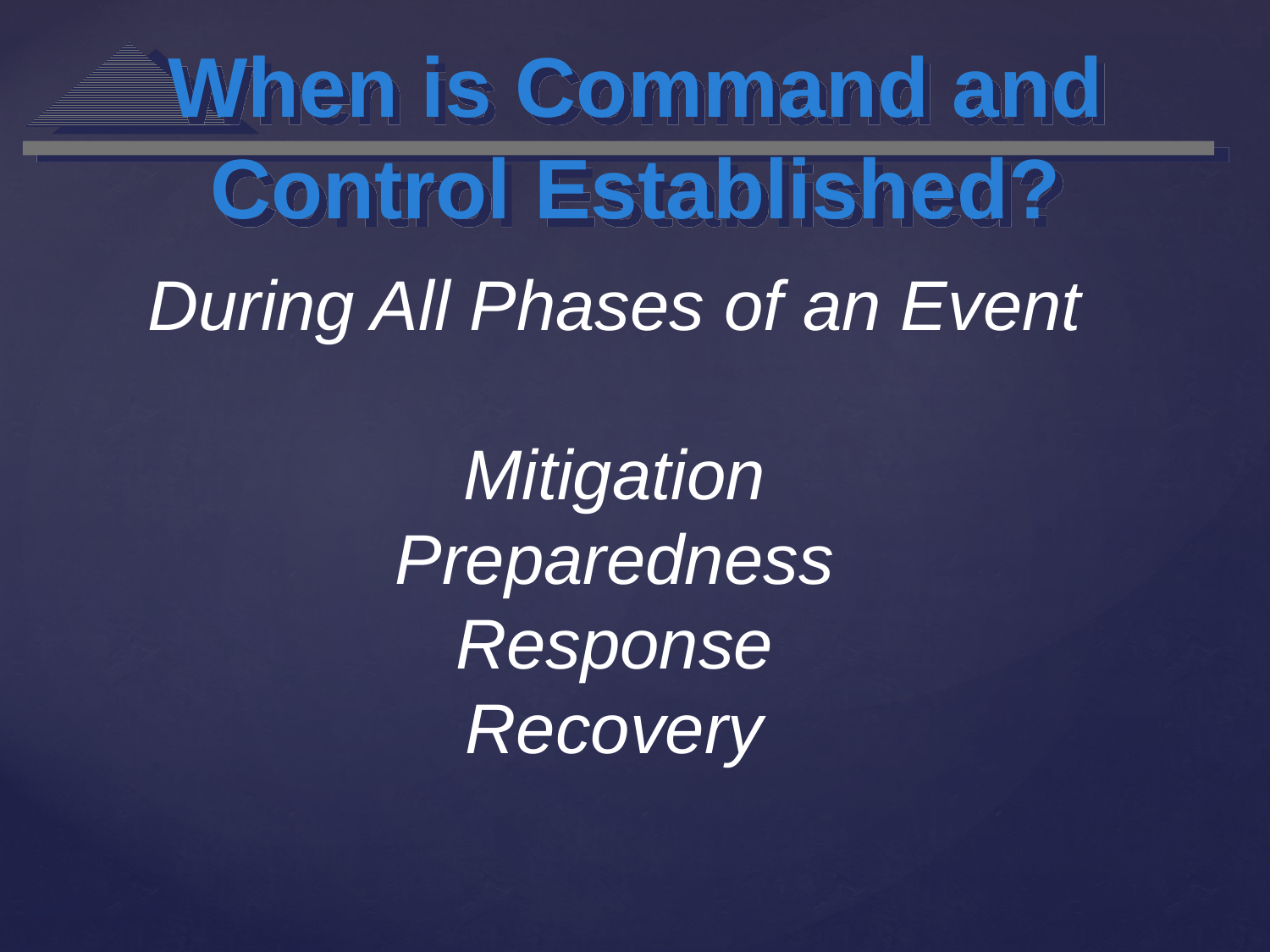

When is Command and Control Established?

During All Phases of an Event

Mitigation
Preparedness
Response
Recovery